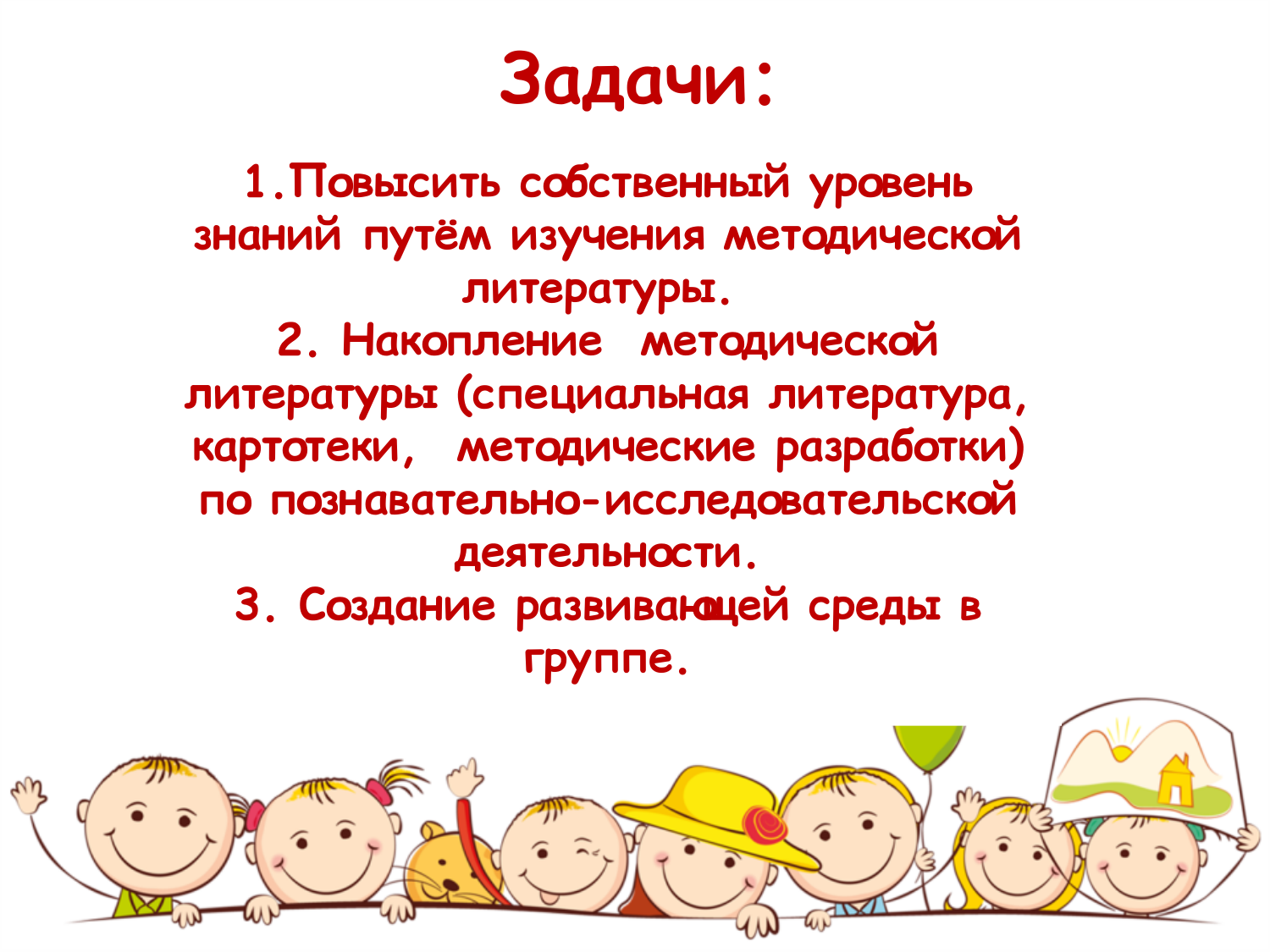

Задачи:
1.Повысить собственный уровень знаний путём изучения методической литературы.
2. Накопление  методической литературы (специальная литература, картотеки,  методические разработки) по познавательно-исследовательской деятельности.
3. Создание развивающей среды в группе.